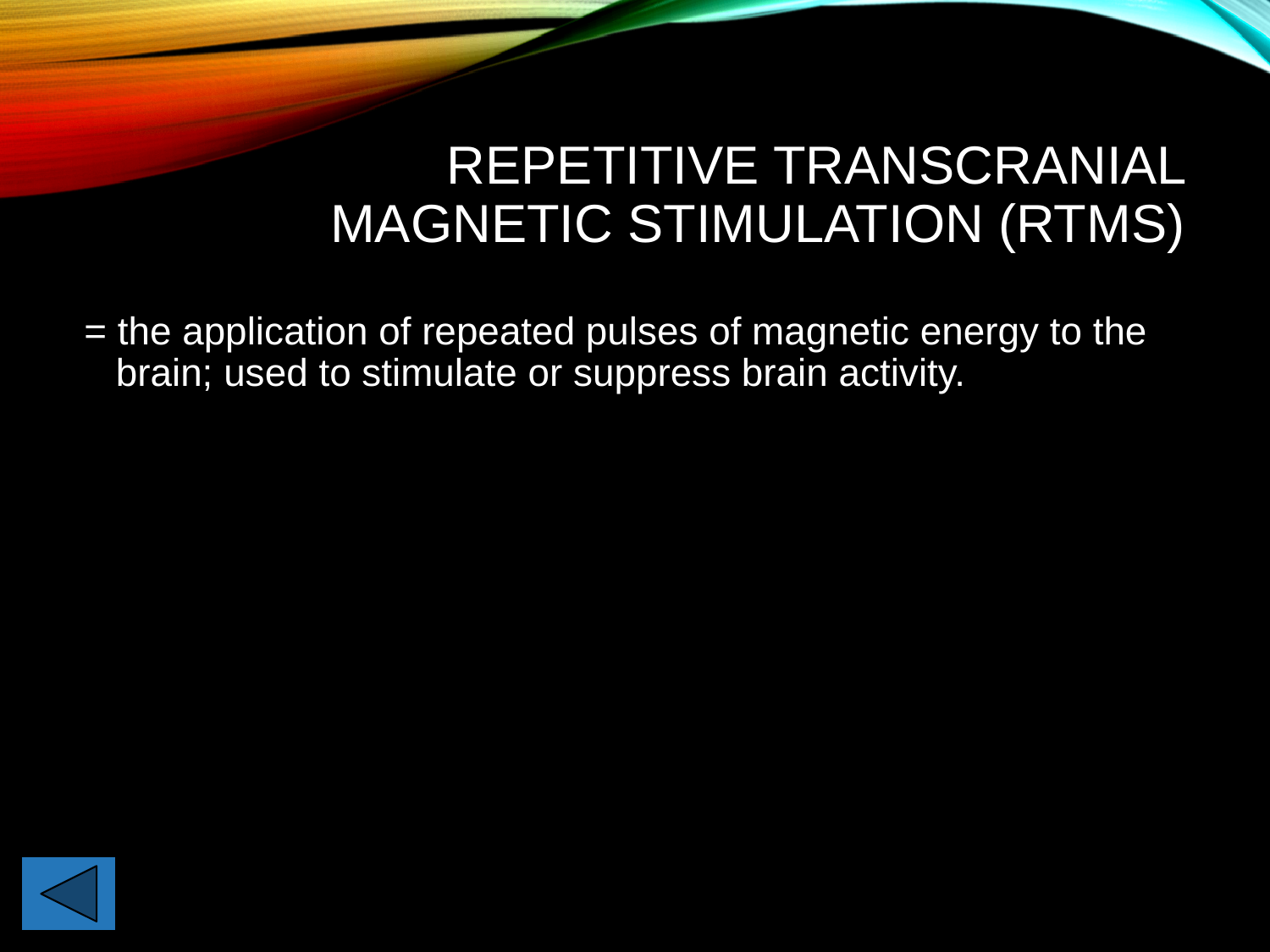

# Repetitive Transcranial Magnetic Stimulation (rTMS)
= the application of repeated pulses of magnetic energy to the brain; used to stimulate or suppress brain activity.